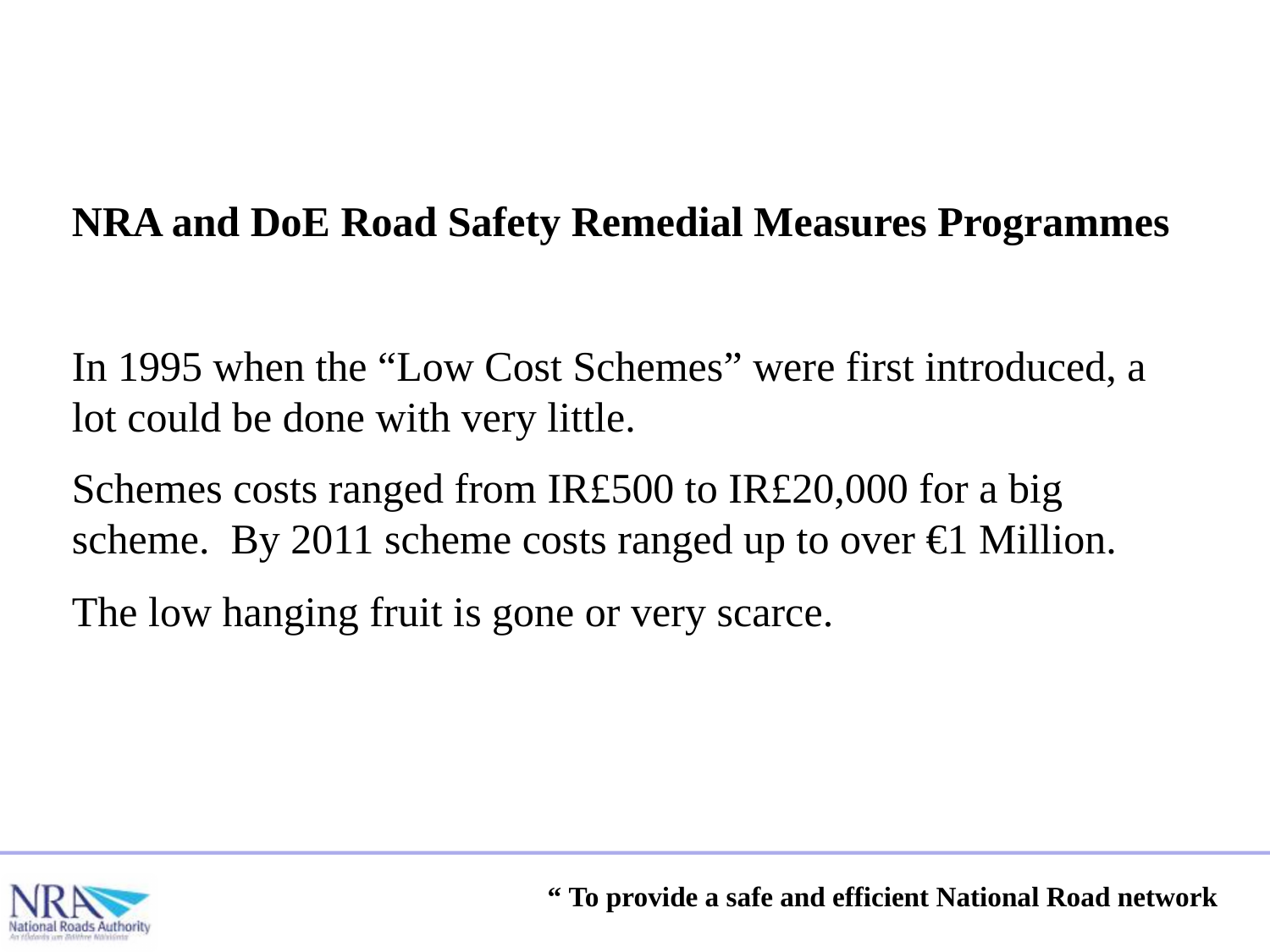

NRA and DoE Road Safety Remedial Measures Programmes

In 1995 when the “Low Cost Schemes” were first introduced, a lot could be done with very little.
Schemes costs ranged from IR£500 to IR£20,000 for a big scheme.  By 2011 scheme costs ranged up to over €1 Million.
The low hanging fruit is gone or very scarce.

“ To provide a safe and efficient National Road network